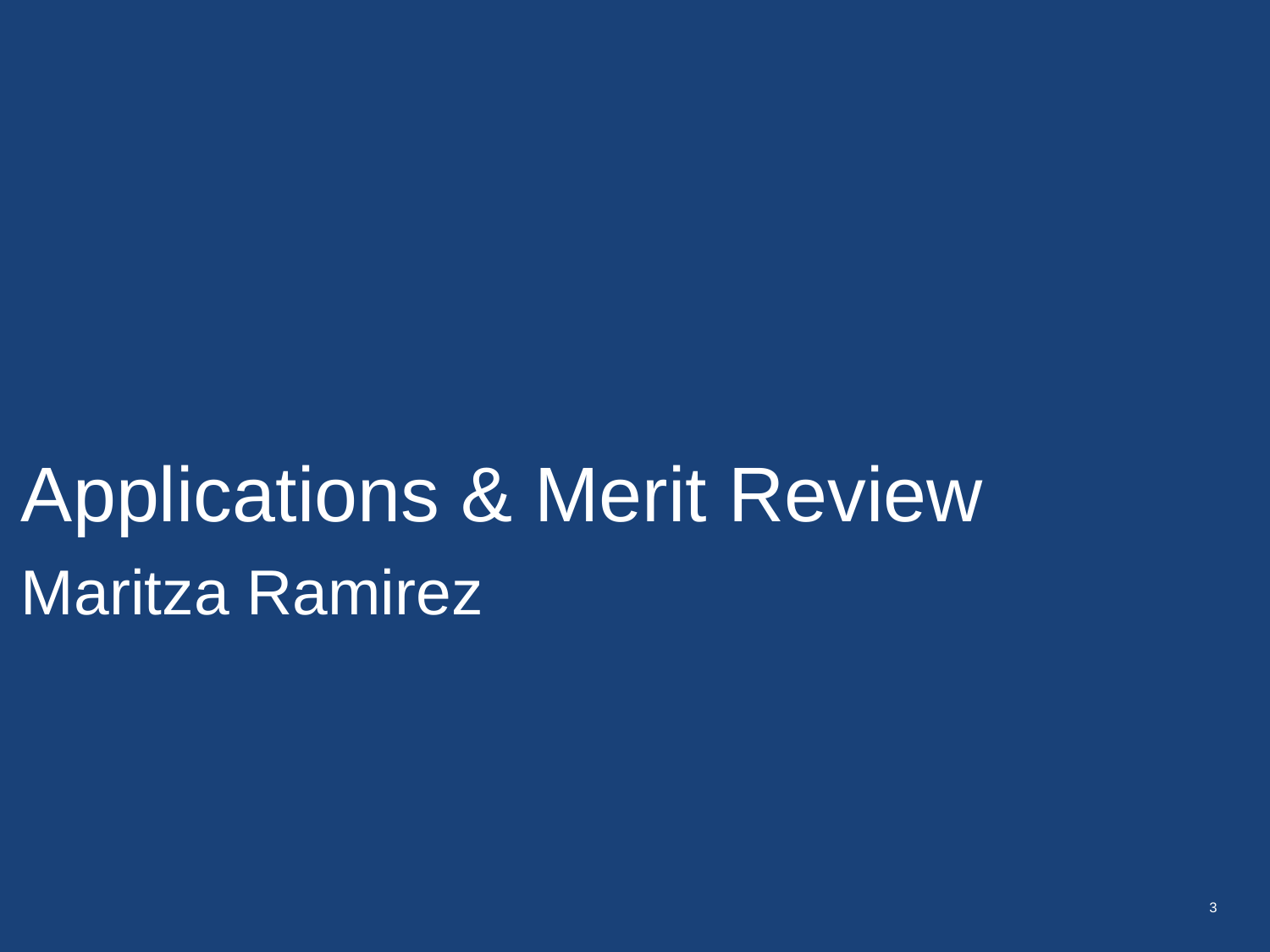

# Applications & Merit Review Maritza Ramirez
3